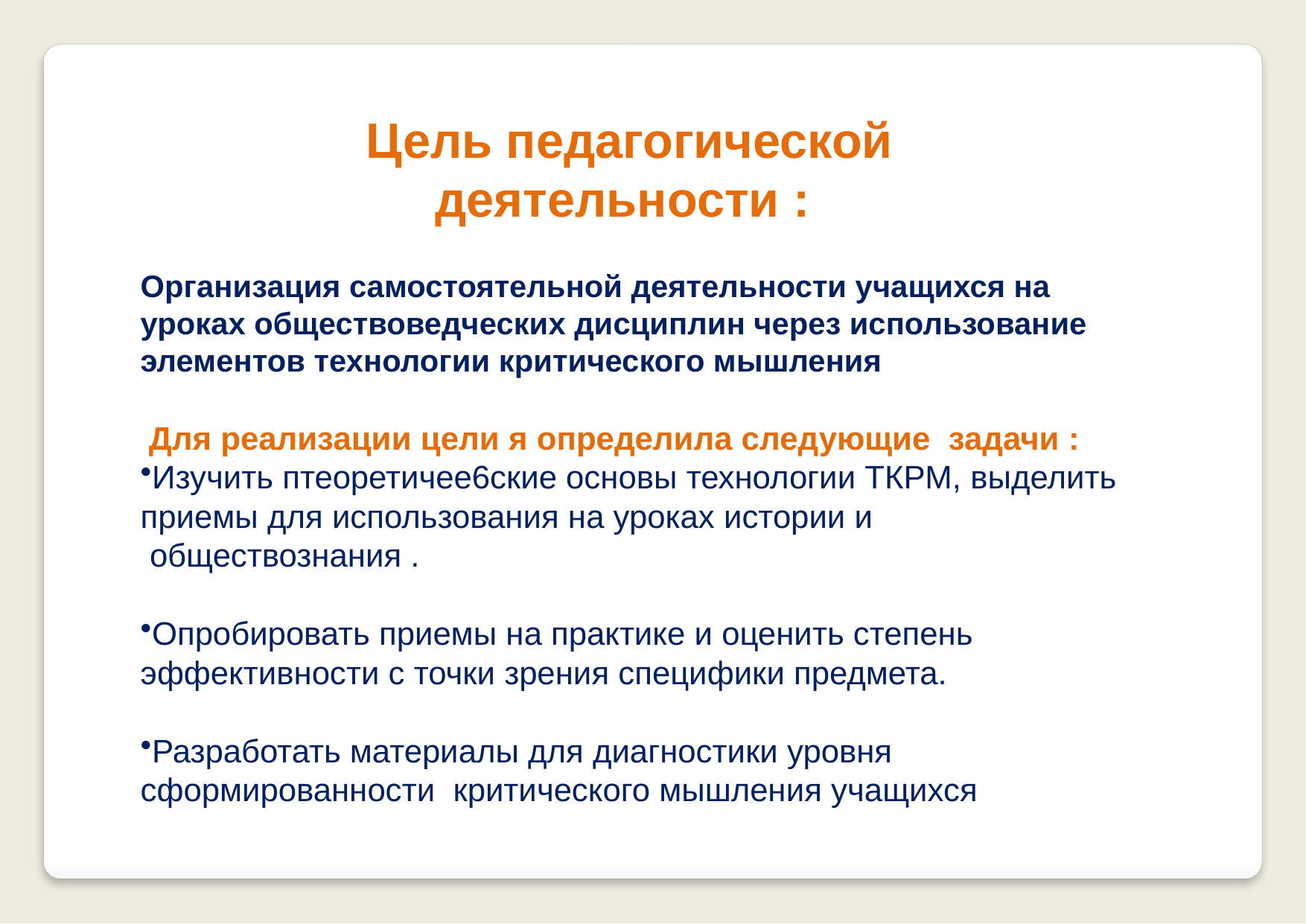

Цель педагогической
деятельности :

Организация самостоятельной деятельности учащихся на уроках обществоведческих дисциплин через использование элементов технологии критического мышления

 Для реализации цели я определила следующие  задачи :
Изучить птеоретичее6ские основы технологии ТКРМ, выделить приемы для использования на уроках истории и
 обществознания .

Опробировать приемы на практике и оценить степень эффективности с точки зрения специфики предмета.

Разработать материалы для диагностики уровня сформированности  критического мышления учащихся